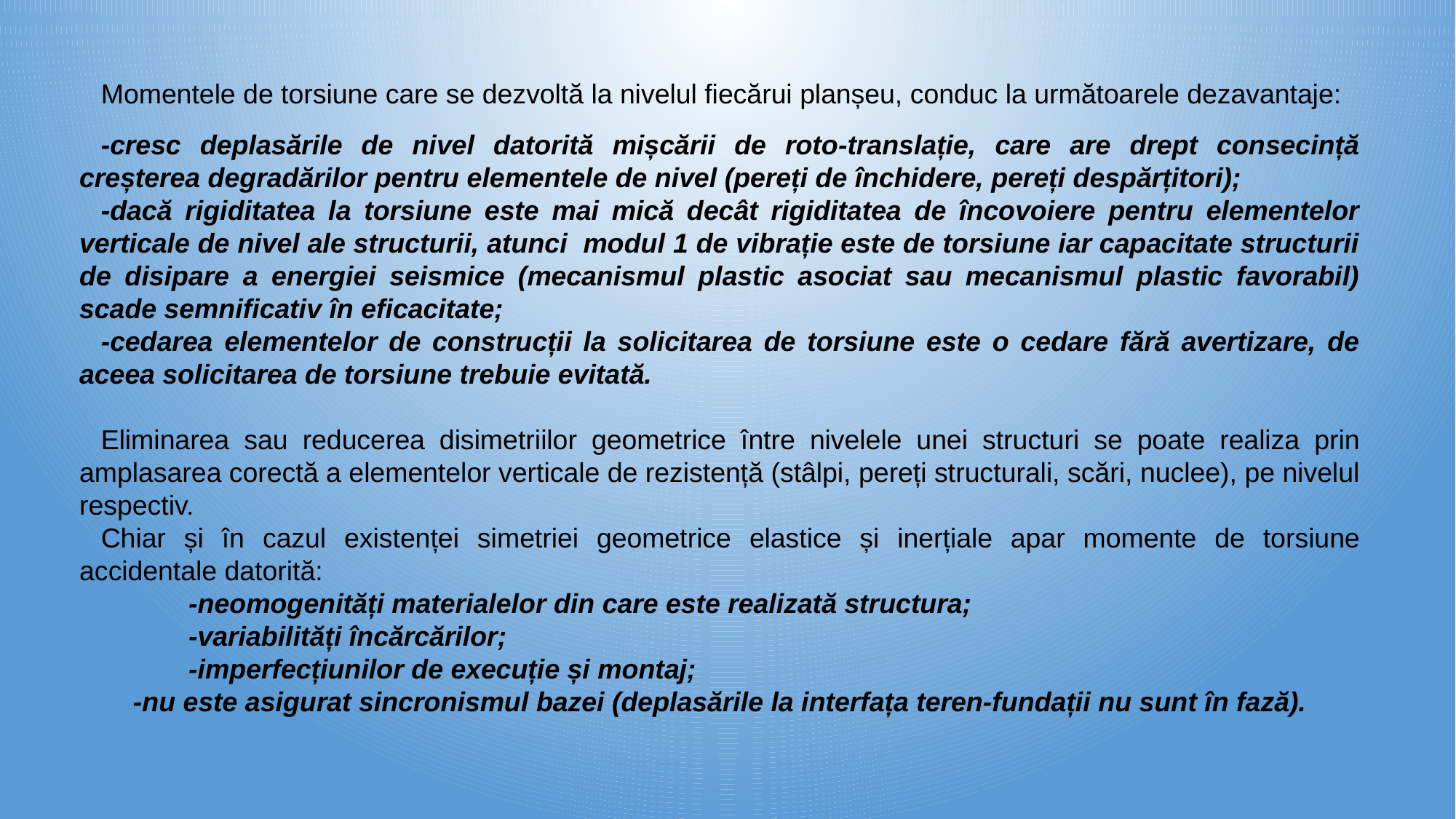

Momentele de torsiune care se dezvoltă la nivelul fiecărui planșeu, conduc la următoarele dezavantaje:

-cresc deplasările de nivel datorită mișcării de roto-translație, care are drept consecință creșterea degradărilor pentru elementele de nivel (pereți de închidere, pereți despărțitori);
-dacă rigiditatea la torsiune este mai mică decât rigiditatea de încovoiere pentru elementelor verticale de nivel ale structurii, atunci  modul 1 de vibrație este de torsiune iar capacitate structurii de disipare a energiei seismice (mecanismul plastic asociat sau mecanismul plastic favorabil) scade semnificativ în eficacitate;
-cedarea elementelor de construcții la solicitarea de torsiune este o cedare fără avertizare, de aceea solicitarea de torsiune trebuie evitată.

Eliminarea sau reducerea disimetriilor geometrice între nivelele unei structuri se poate realiza prin amplasarea corectă a elementelor verticale de rezistență (stâlpi, pereți structurali, scări, nuclee), pe nivelul respectiv.
Chiar și în cazul existenței simetriei geometrice elastice și inerțiale apar momente de torsiune accidentale datorită:
	-neomogenități materialelor din care este realizată structura;
	-variabilități încărcărilor;
	-imperfecțiunilor de execuție și montaj;
-nu este asigurat sincronismul bazei (deplasările la interfața teren-fundații nu sunt în fază).